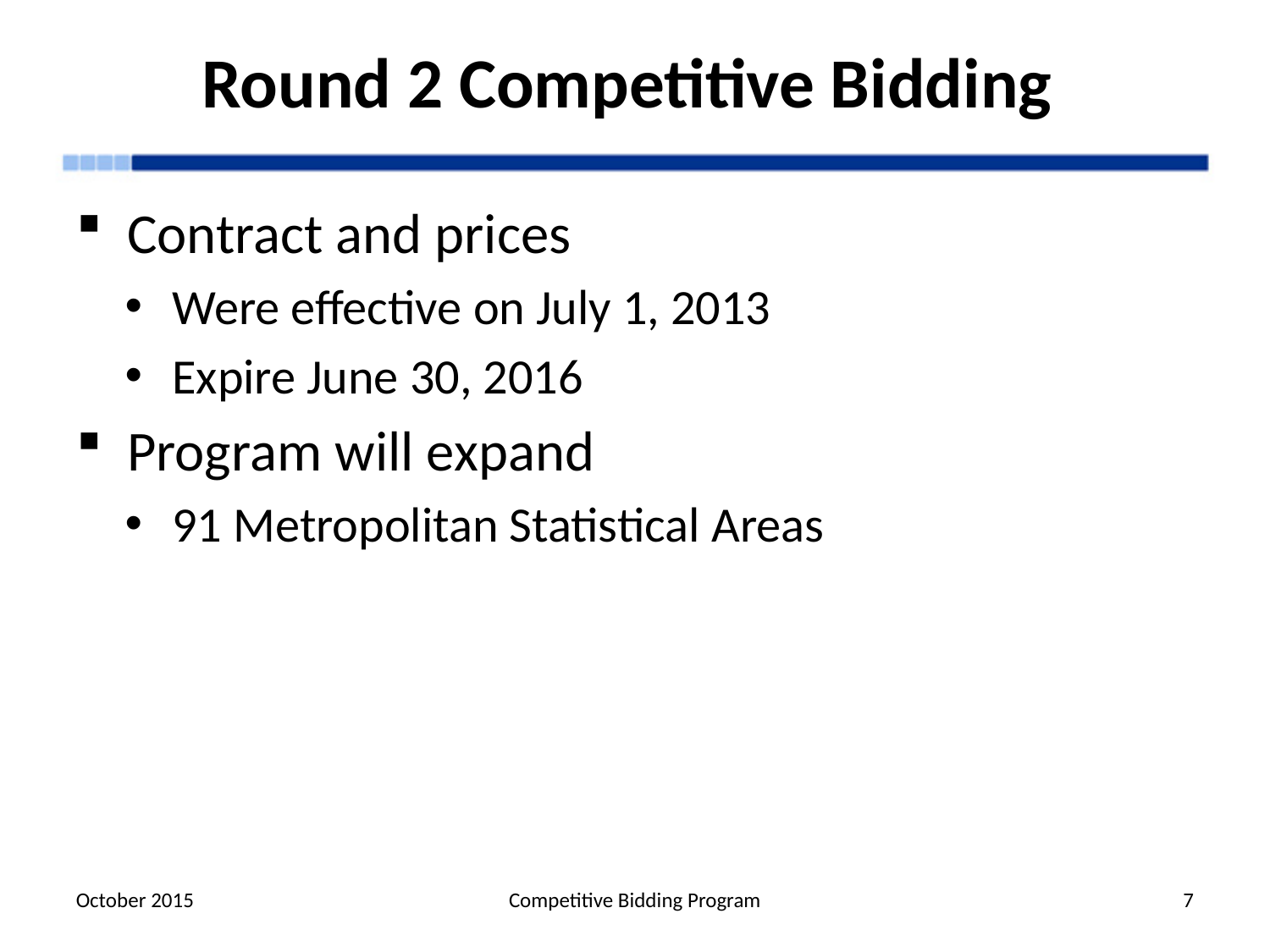

# Round 2 Competitive Bidding
Contract and prices
Were effective on July 1, 2013
Expire June 30, 2016
Program will expand
91 Metropolitan Statistical Areas
October 2015
Competitive Bidding Program
7